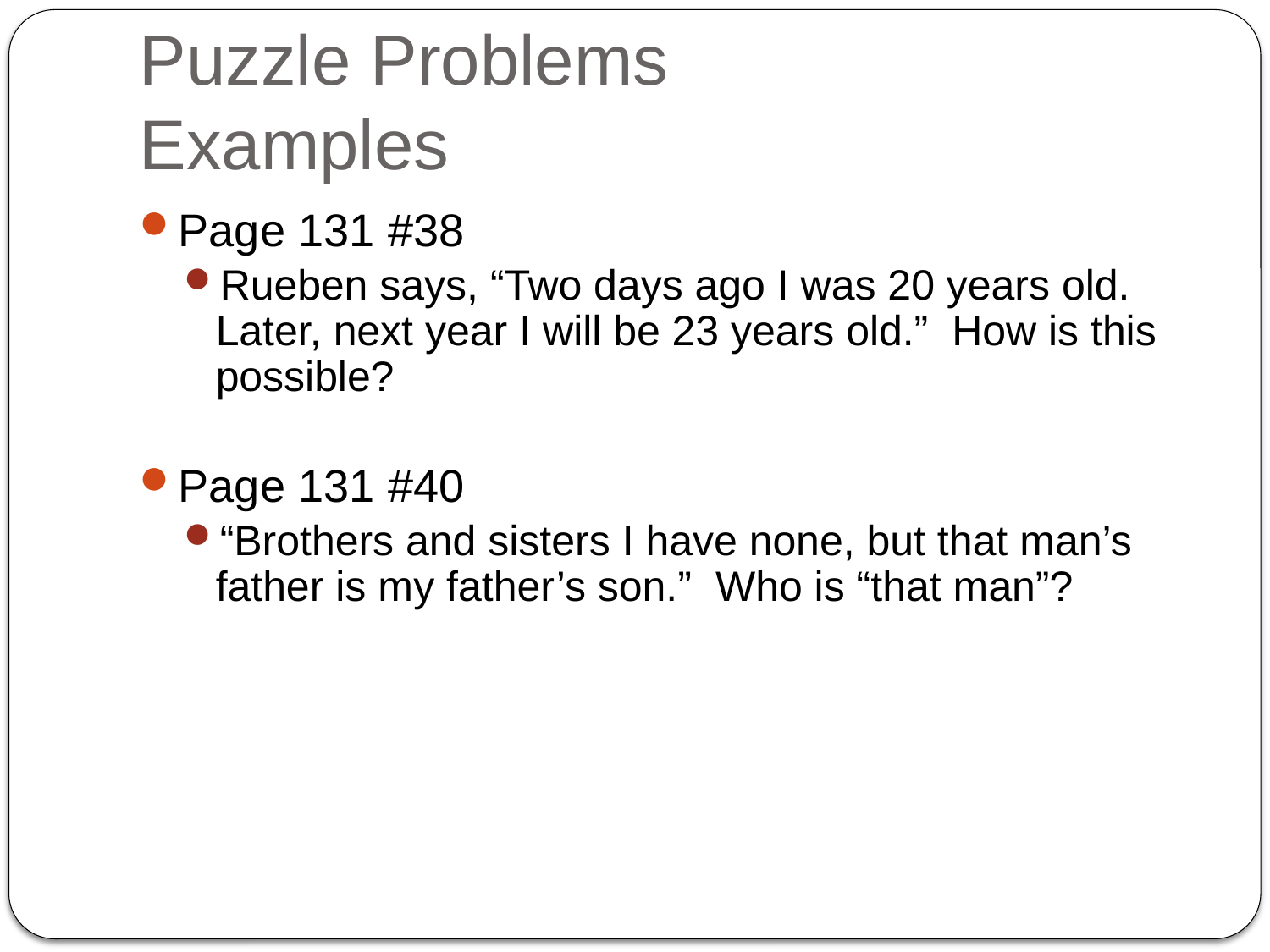

# Puzzle Problems Examples
Page 131 #38
Rueben says, “Two days ago I was 20 years old.  Later, next year I will be 23 years old.”  How is this possible?

Page 131 #40
“Brothers and sisters I have none, but that man’s father is my father’s son.”  Who is “that man”?